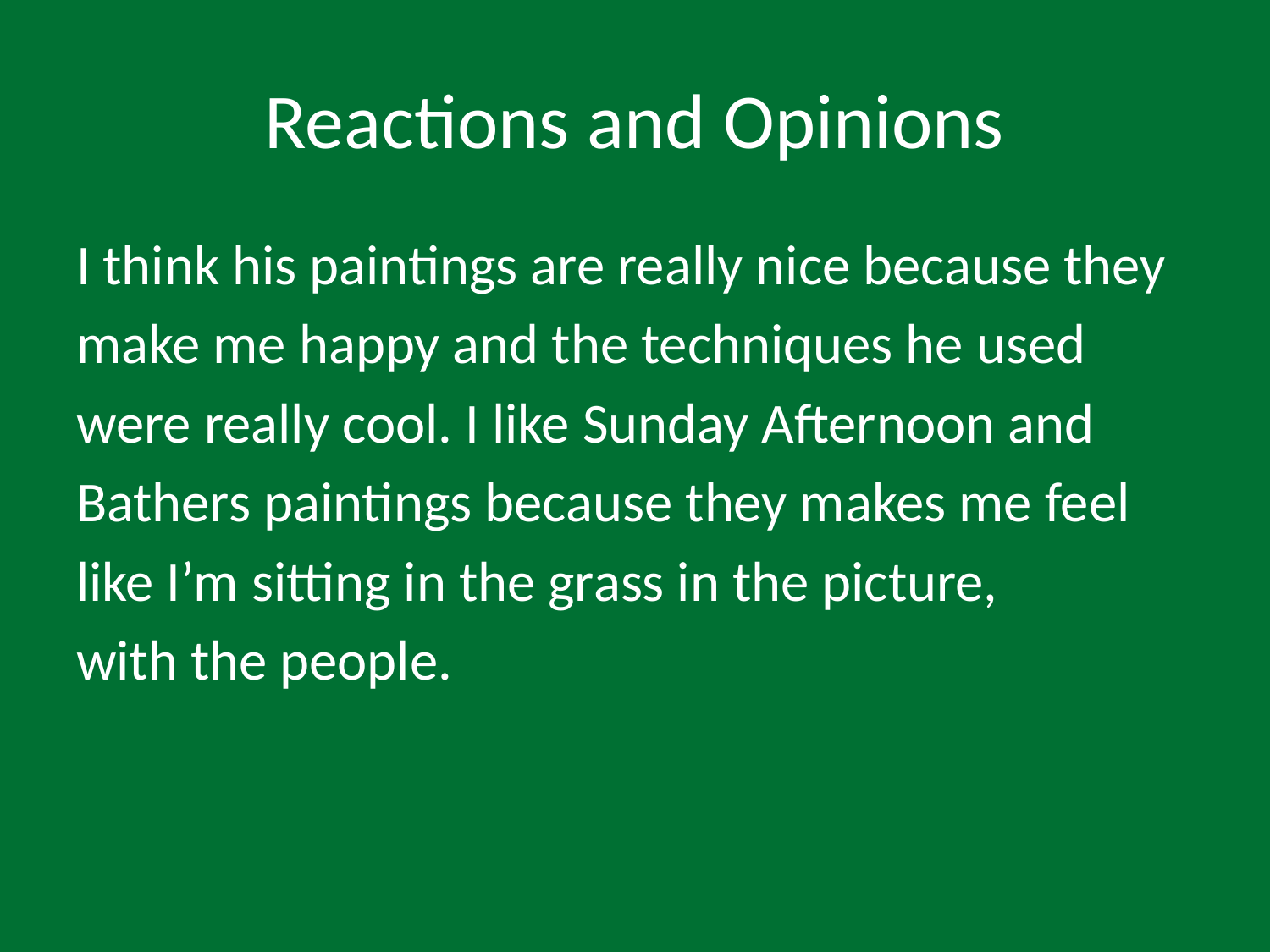

# Reactions and Opinions
I think his paintings are really nice because they
make me happy and the techniques he used
were really cool. I like Sunday Afternoon and
Bathers paintings because they makes me feel
like I’m sitting in the grass in the picture,
with the people.